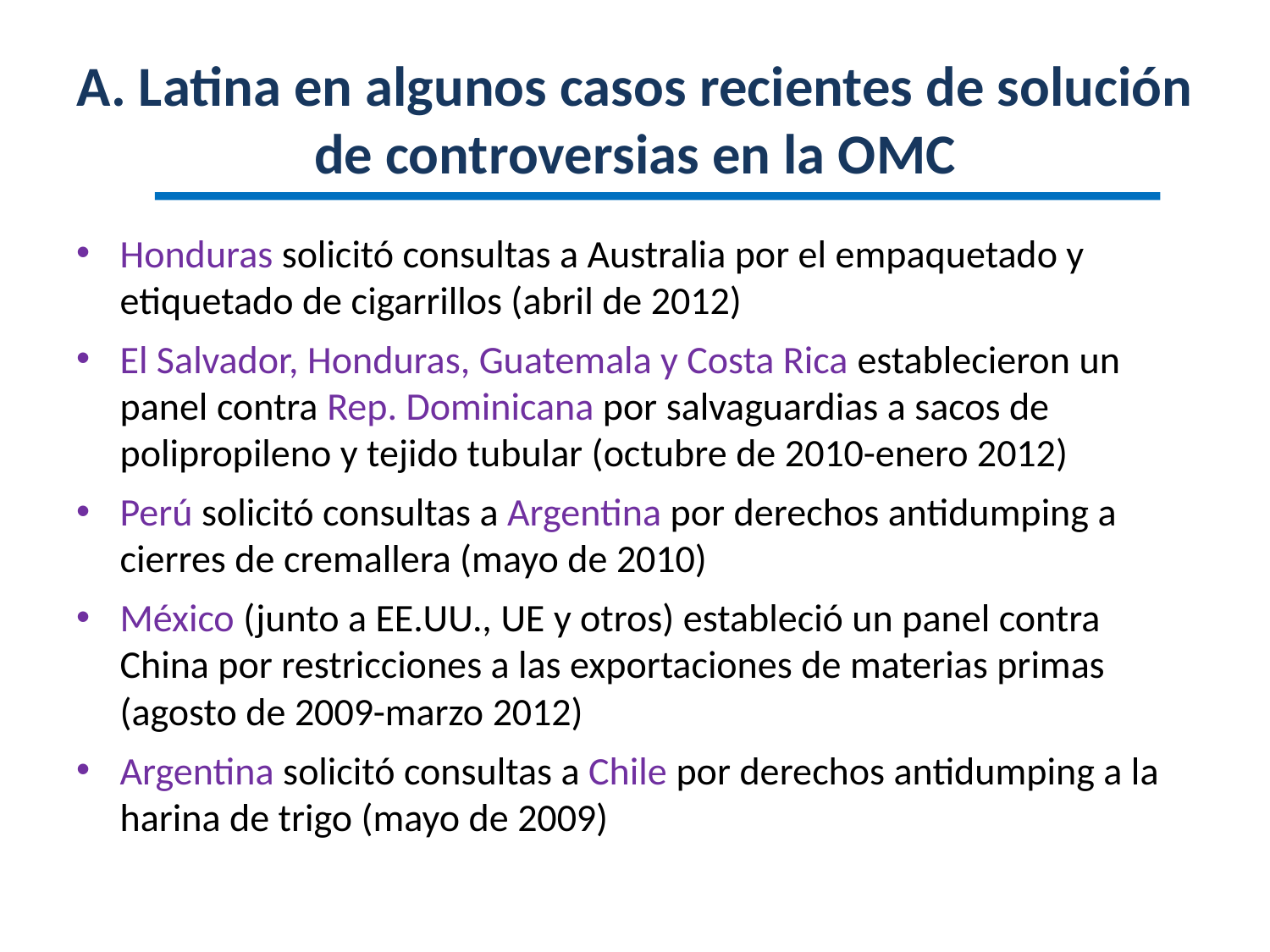

# A. Latina en algunos casos recientes de solución de controversias en la OMC

Honduras solicitó consultas a Australia por el empaquetado y etiquetado de cigarrillos (abril de 2012)
El Salvador, Honduras, Guatemala y Costa Rica establecieron un panel contra Rep. Dominicana por salvaguardias a sacos de polipropileno y tejido tubular (octubre de 2010-enero 2012)
Perú solicitó consultas a Argentina por derechos antidumping a cierres de cremallera (mayo de 2010)
México (junto a EE.UU., UE y otros) estableció un panel contra China por restricciones a las exportaciones de materias primas (agosto de 2009-marzo 2012)
Argentina solicitó consultas a Chile por derechos antidumping a la harina de trigo (mayo de 2009)